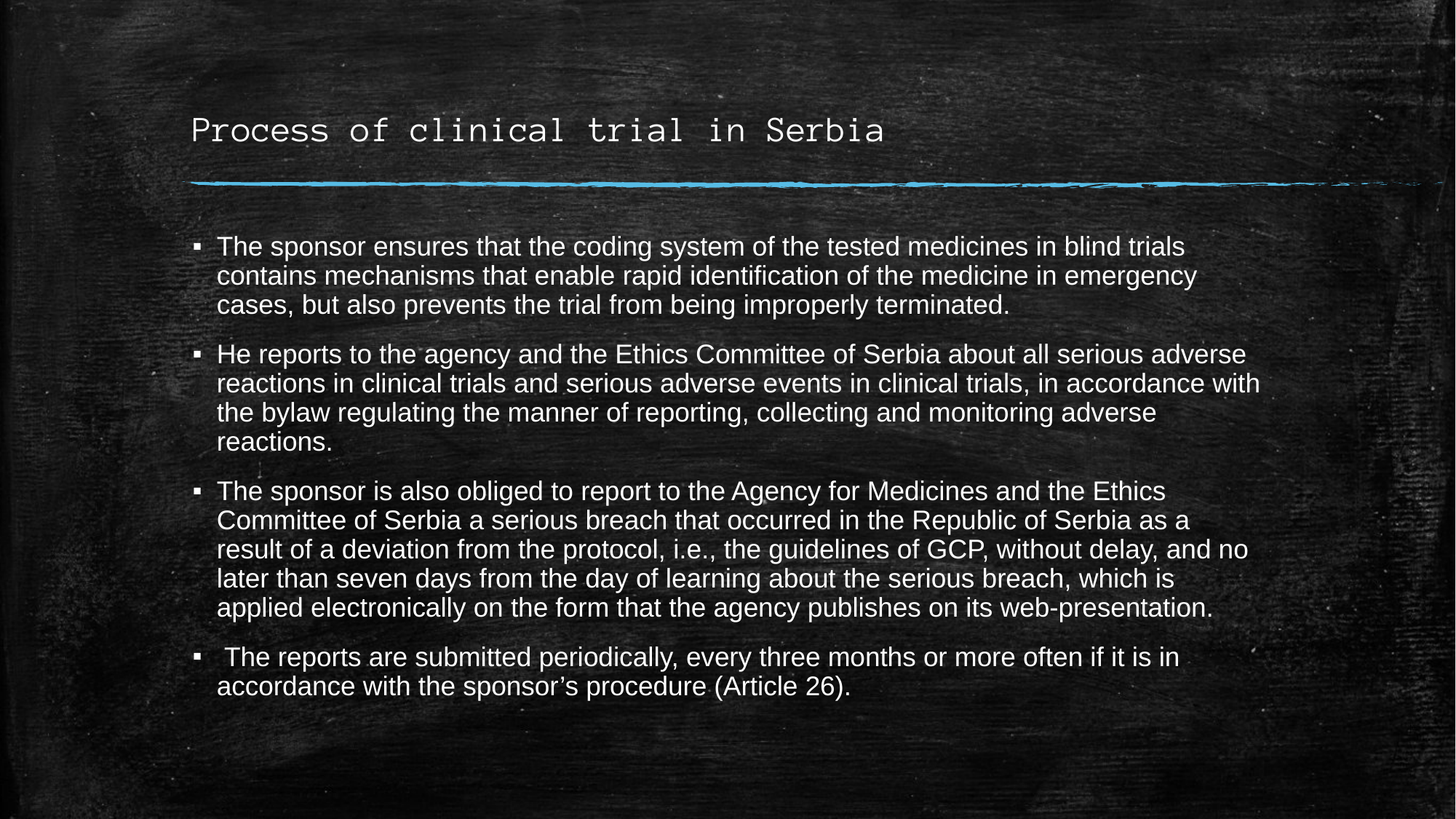

# Process of clinical trial in Serbia
The sponsor ensures that the coding system of the tested medicines in blind trials contains mechanisms that enable rapid identiﬁcation of the medicine in emergency cases, but also prevents the trial from being improperly terminated.
He reports to the agency and the Ethics Committee of Serbia about all serious adverse reactions in clinical trials and serious adverse events in clinical trials, in accordance with the bylaw regulating the manner of reporting, collecting and monitoring adverse reactions.
The sponsor is also obliged to report to the Agency for Medicines and the Ethics Committee of Serbia a serious breach that occurred in the Republic of Serbia as a result of a deviation from the protocol, i.e., the guidelines of GCP, without delay, and no later than seven days from the day of learning about the serious breach, which is applied electronically on the form that the agency publishes on its web-presentation.
 The reports are submitted periodically, every three months or more often if it is in accordance with the sponsor’s procedure (Article 26).